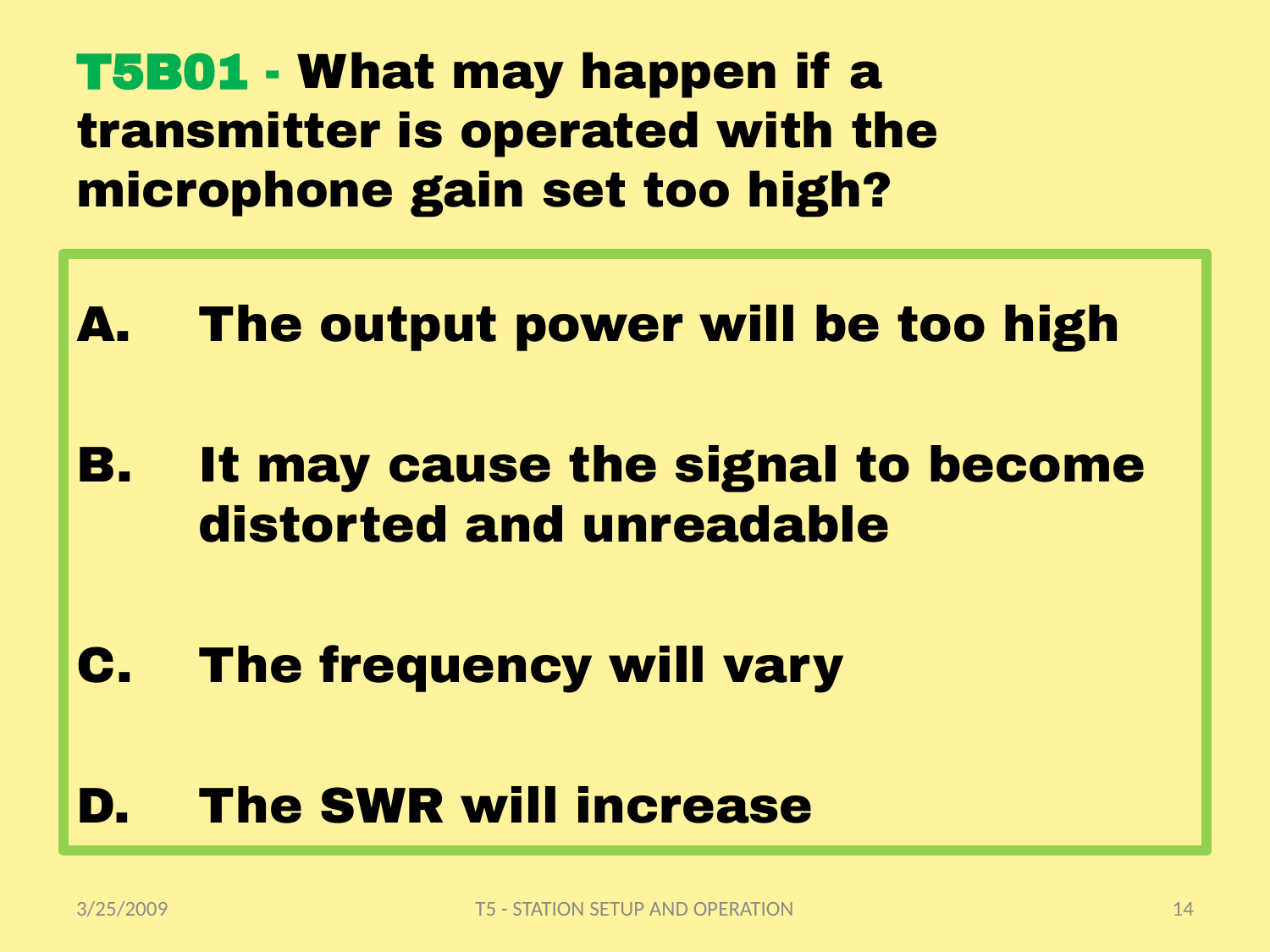

# T5B01 - What may happen if a transmitter is operated with the microphone gain set too high?

The output power will be too high

It may cause the signal to become distorted and unreadable

The frequency will vary

The SWR will increase

3/25/2009
T5 - STATION SETUP AND OPERATION
14